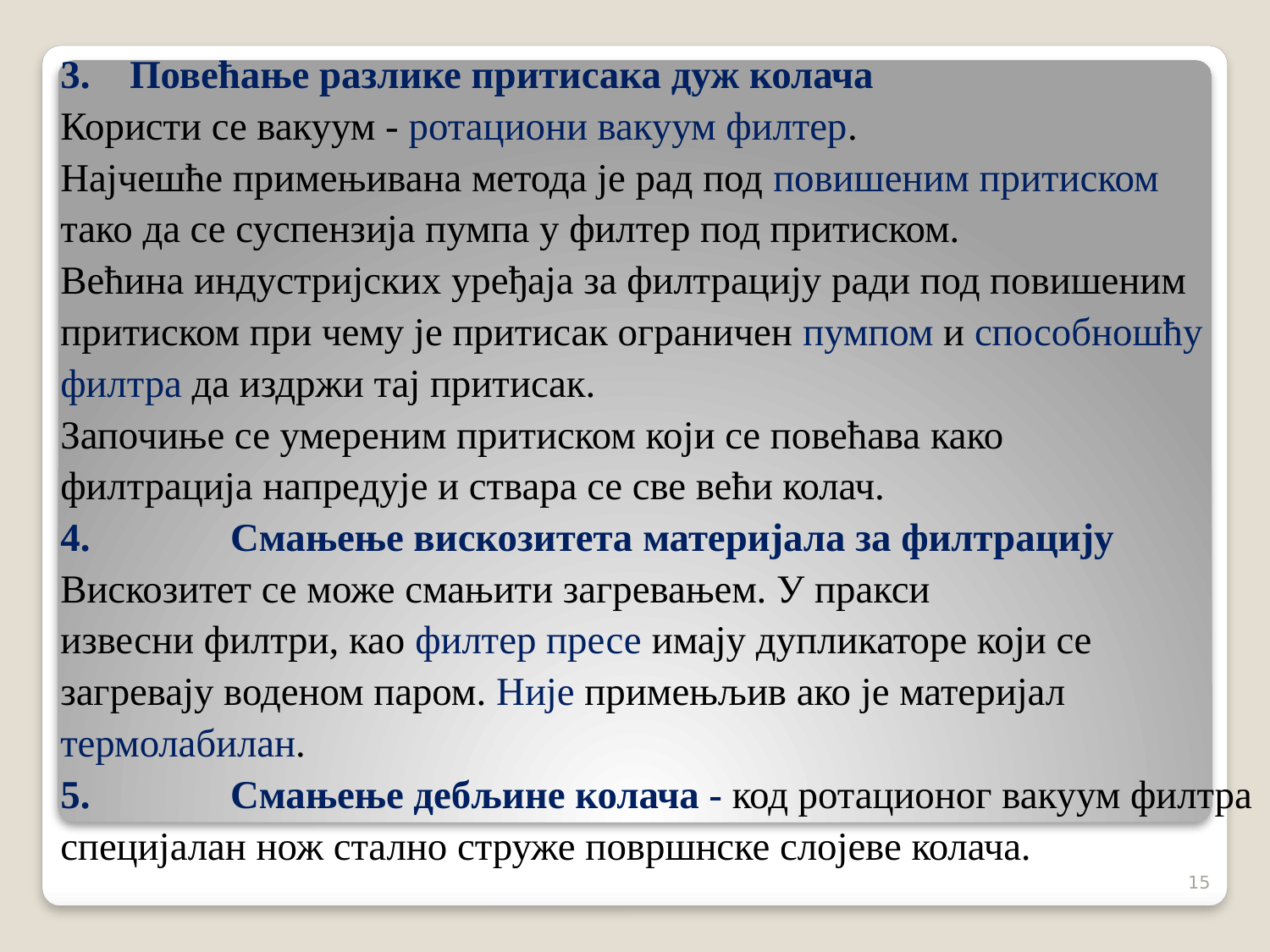

3.    Повећање разлике притисака дуж колача
Користи се вакуум - ротациони вакуум филтер.
Најчешће примењивана метода је рад под повишеним притиском
тако да се суспензија пумпа у филтер под притиском.
Већина индустријских уређаја за филтрацију ради под повишеним
притиском при чему је притисак ограничен пумпом и способношћу
филтра да издржи тај притисак.
Започиње се умереним притиском који се повећава како
филтрација напредује и ствара се све већи колач.
4. 	  Смањење вискозитета материјала за филтрацију
Вискозитет се може смањити загревањем. У пракси
извесни филтри, као филтер пресе имају дупликаторе који се
загревају воденом паром. Није примењљив ако је материјал
термолабилан.
5. 	  Смањење дебљине колача - код ротационог вакуум филтра
специјалан нож стално струже површнске слојеве колача.

15